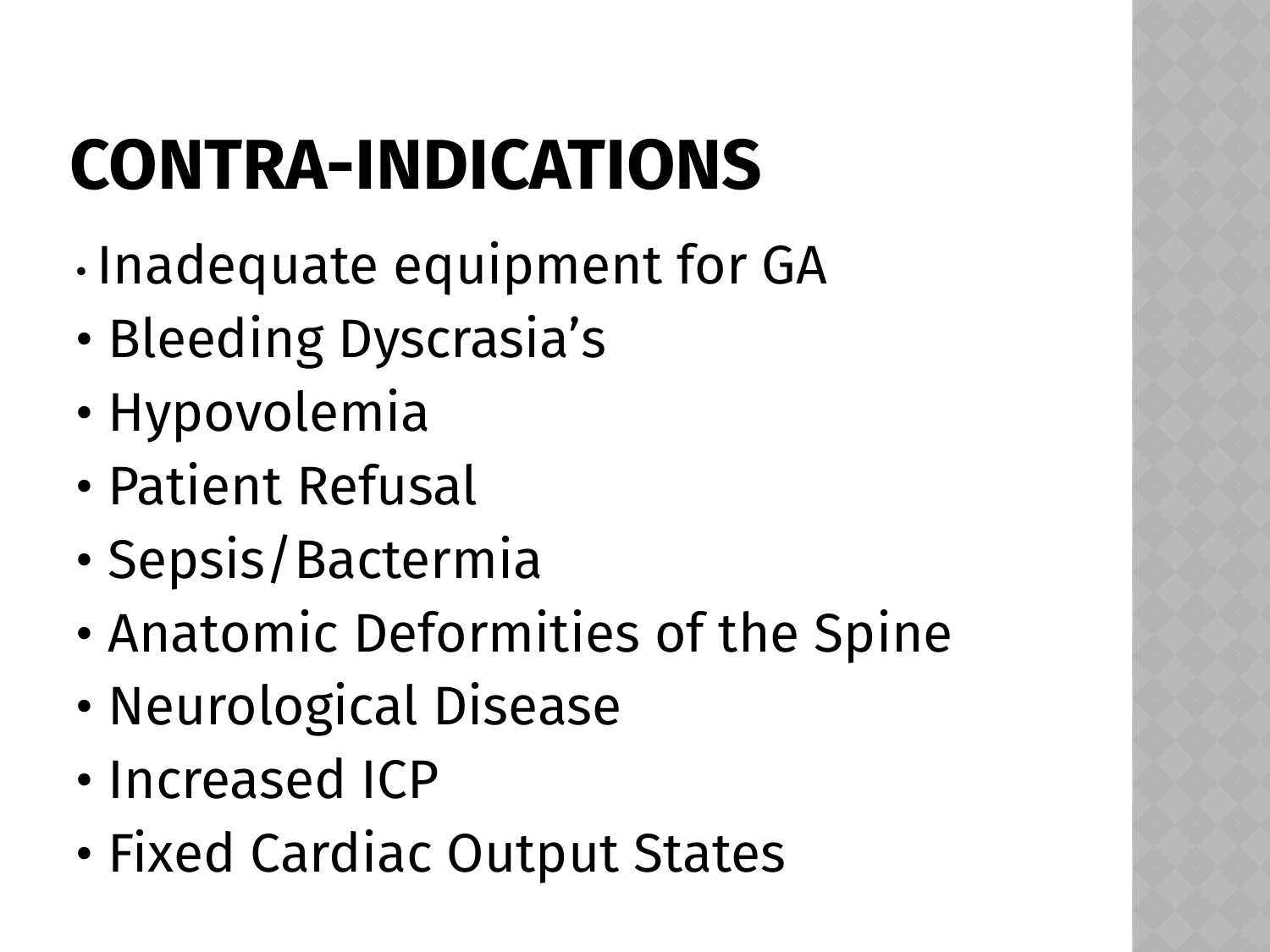

# Contra-Indications
• Inadequate equipment for GA
• Bleeding Dyscrasia’s
• Hypovolemia
• Patient Refusal
• Sepsis/Bactermia
• Anatomic Deformities of the Spine
• Neurological Disease
• Increased ICP
• Fixed Cardiac Output States